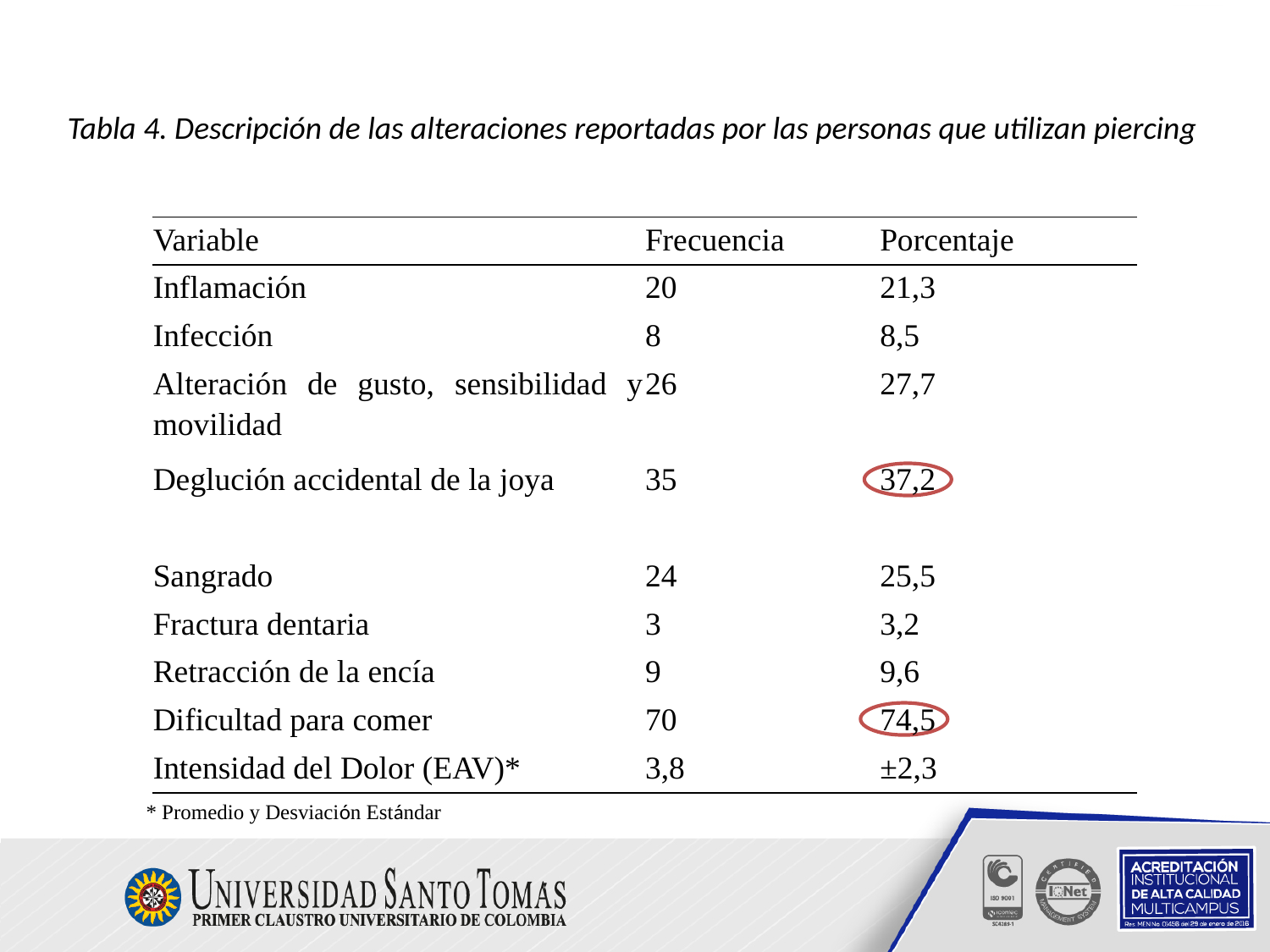

Tabla 4. Descripción de las alteraciones reportadas por las personas que utilizan piercing
| Variable | Frecuencia | Porcentaje |
| --- | --- | --- |
| Inflamación | 20 | 21,3 |
| Infección | 8 | 8,5 |
| Alteración de gusto, sensibilidad y movilidad | 26 | 27,7 |
| Deglución accidental de la joya | 35 | 37,2 |
| Sangrado | 24 | 25,5 |
| Fractura dentaria | 3 | 3,2 |
| Retracción de la encía | 9 | 9,6 |
| Dificultad para comer | 70 | 74,5 |
| Intensidad del Dolor (EAV)\* | 3,8 | ±2,3 |

* Promedio y Desviación Estándar